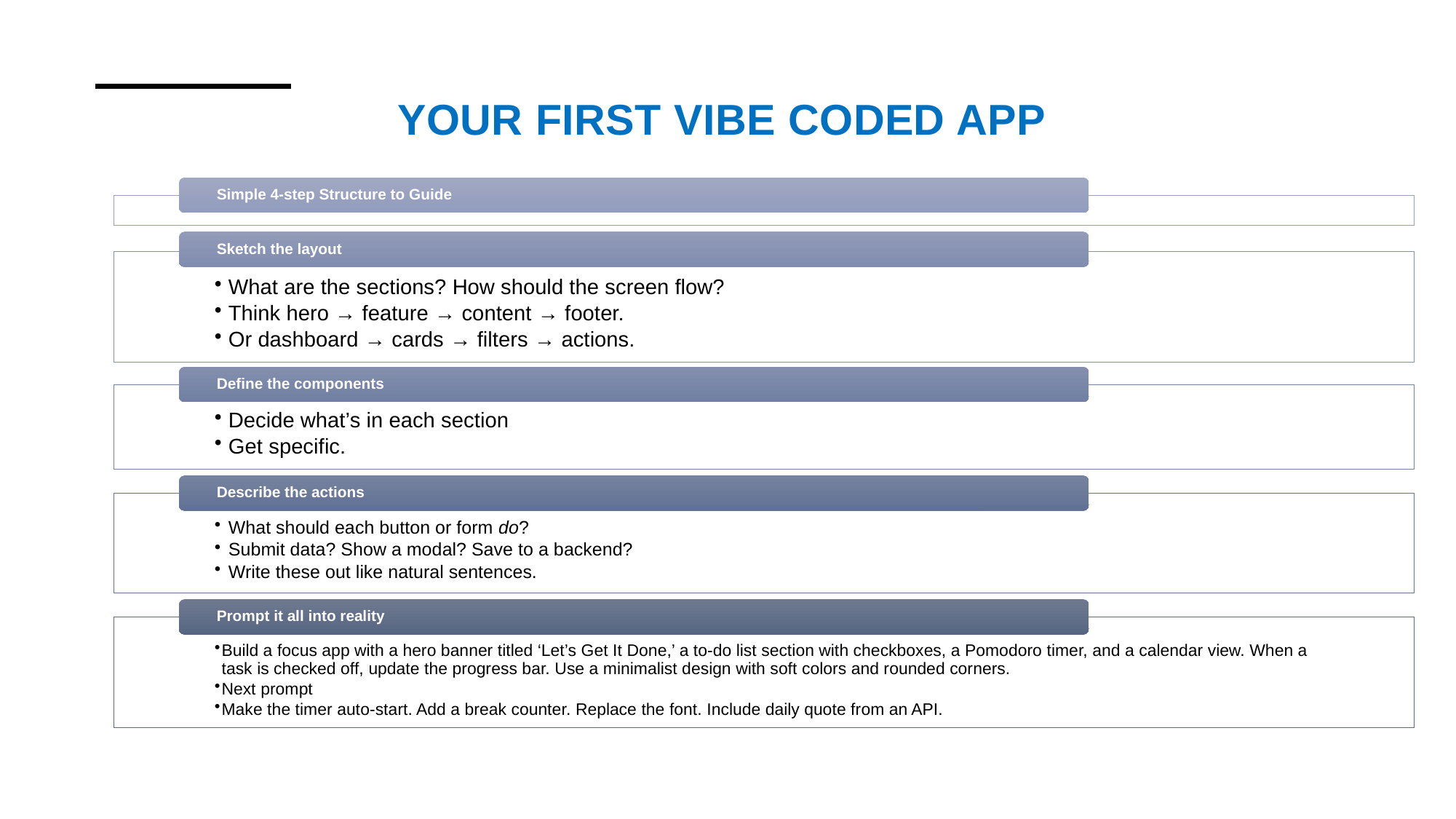

# Your First Vibe Coded App
Simple 4-step Structure to Guide
What are the sections? How should the screen flow?
Think hero → feature → content → footer.
Or dashboard → cards → filters → actions.
Sketch the layout
Decide what’s in each section
Get specific.
Define the components
What should each button or form do?
Submit data? Show a modal? Save to a backend?
Write these out like natural sentences.
Describe the actions
Build a focus app with a hero banner titled ‘Let’s Get It Done,’ a to-do list section with checkboxes, a Pomodoro timer, and a calendar view. When a task is checked off, update the progress bar. Use a minimalist design with soft colors and rounded corners.
Next prompt
Make the timer auto-start. Add a break counter. Replace the font. Include daily quote from an API.
Prompt it all into reality